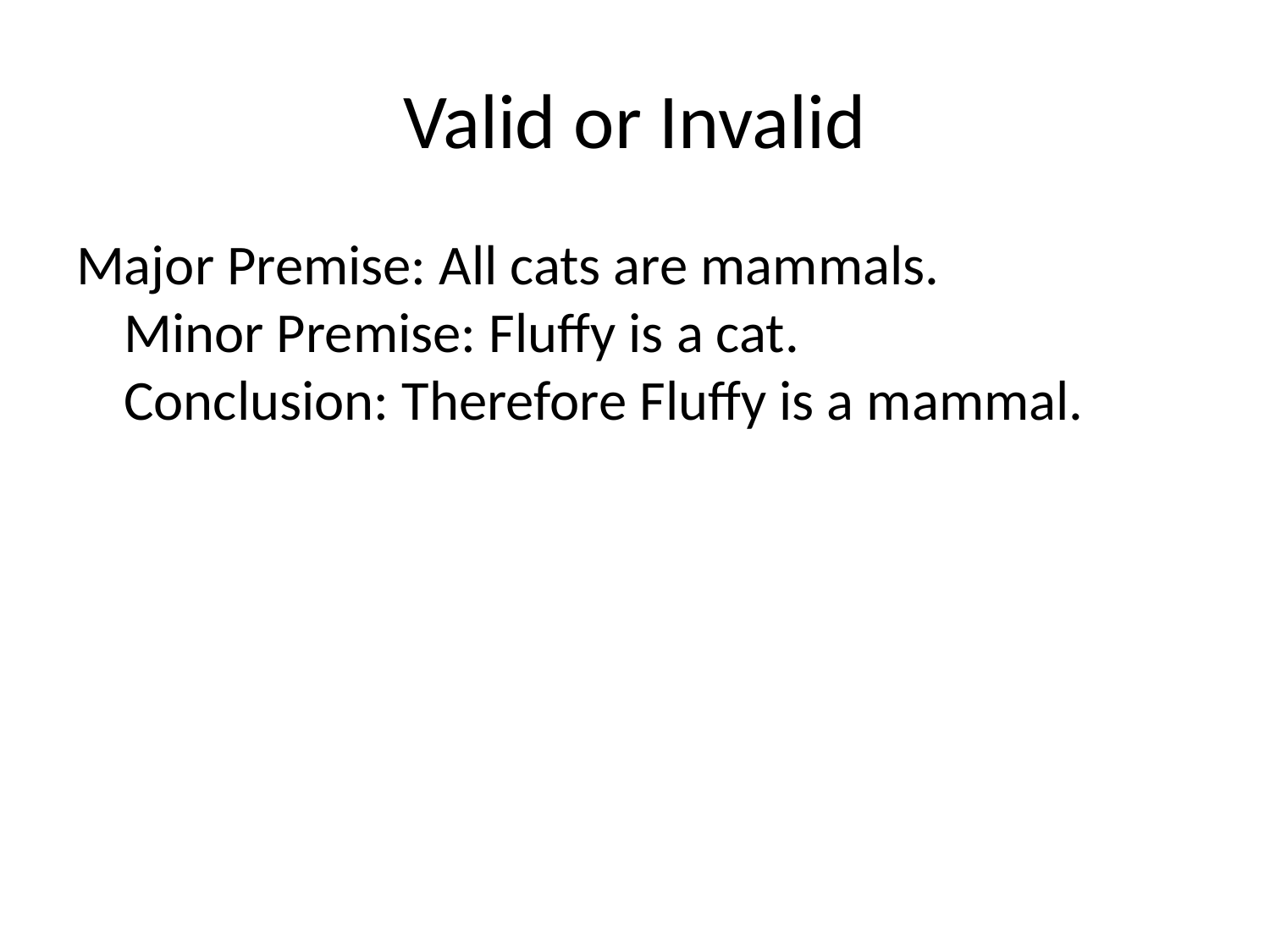

# Valid or Invalid
Major Premise: All cats are mammals.
Minor Premise: Fluffy is a cat.
Conclusion: Therefore Fluffy is a mammal.